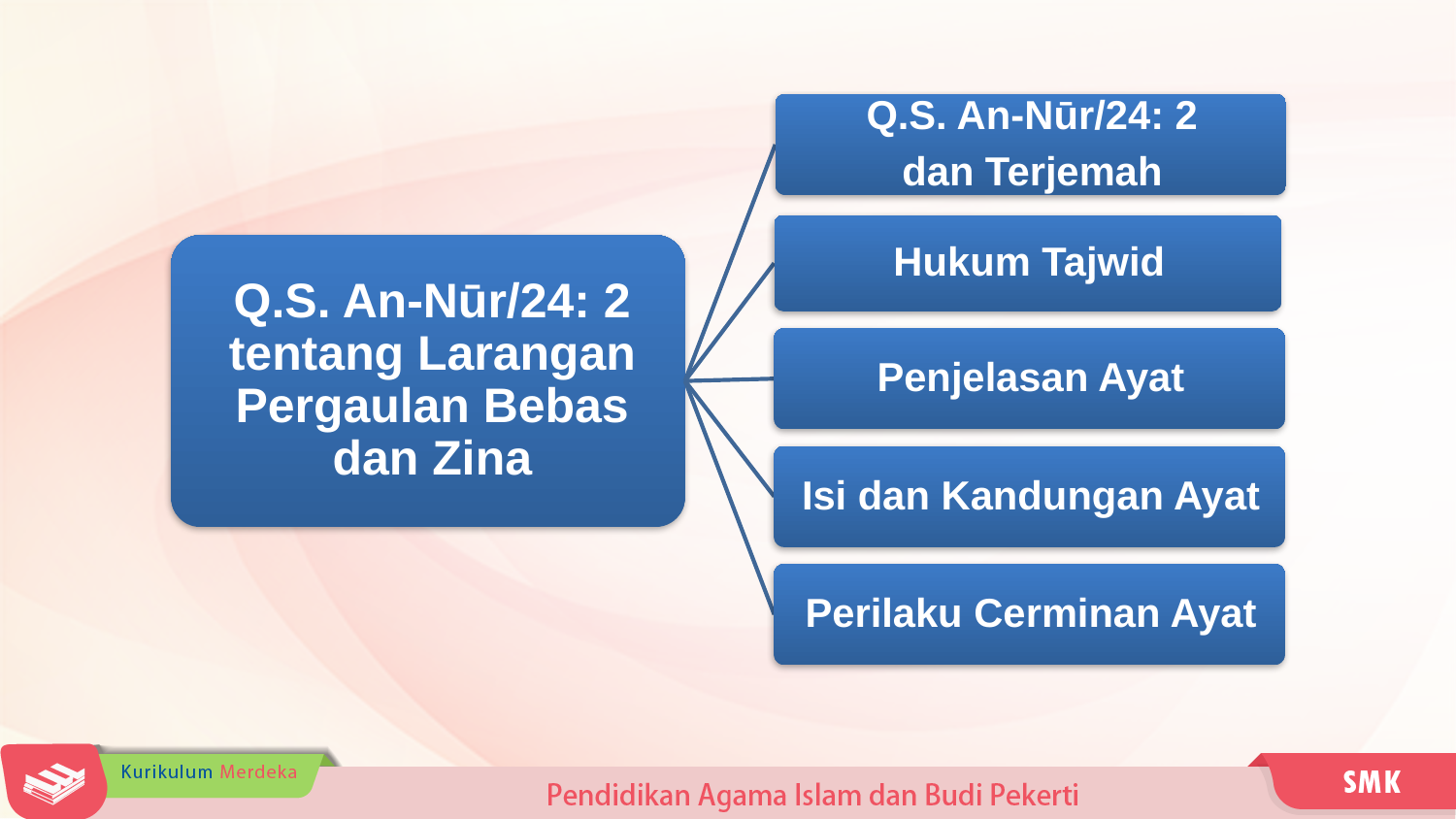

Q.S. An-Nūr/24: 2 tentang Larangan Pergaulan Bebas dan Zina

Q.S. An-Nūr/24: 2
dan Terjemah

Hukum Tajwid

Penjelasan Ayat

Isi dan Kandungan Ayat

Perilaku Cerminan Ayat